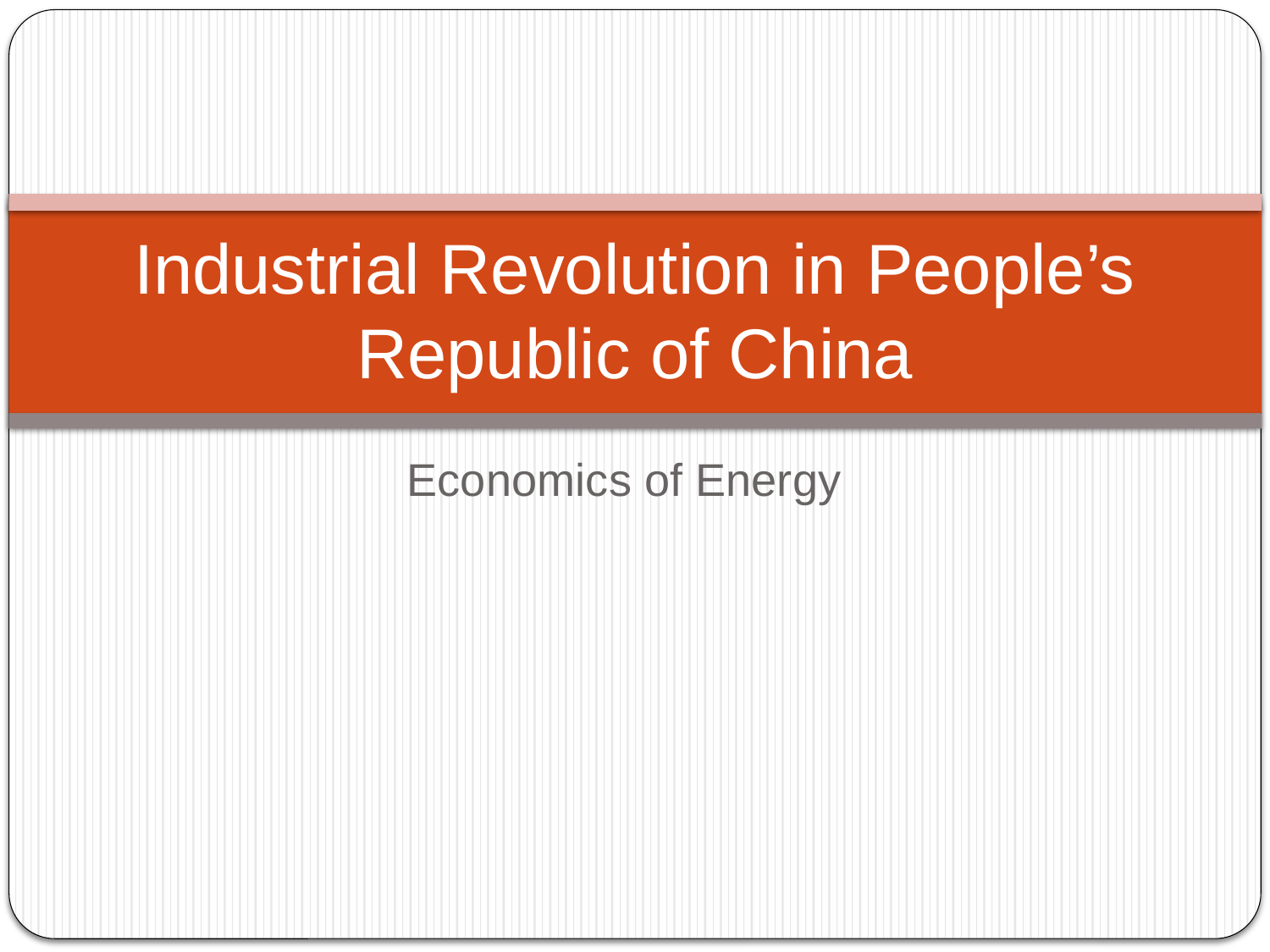

# Industrial Revolution in People’s Republic of China
Economics of Energy